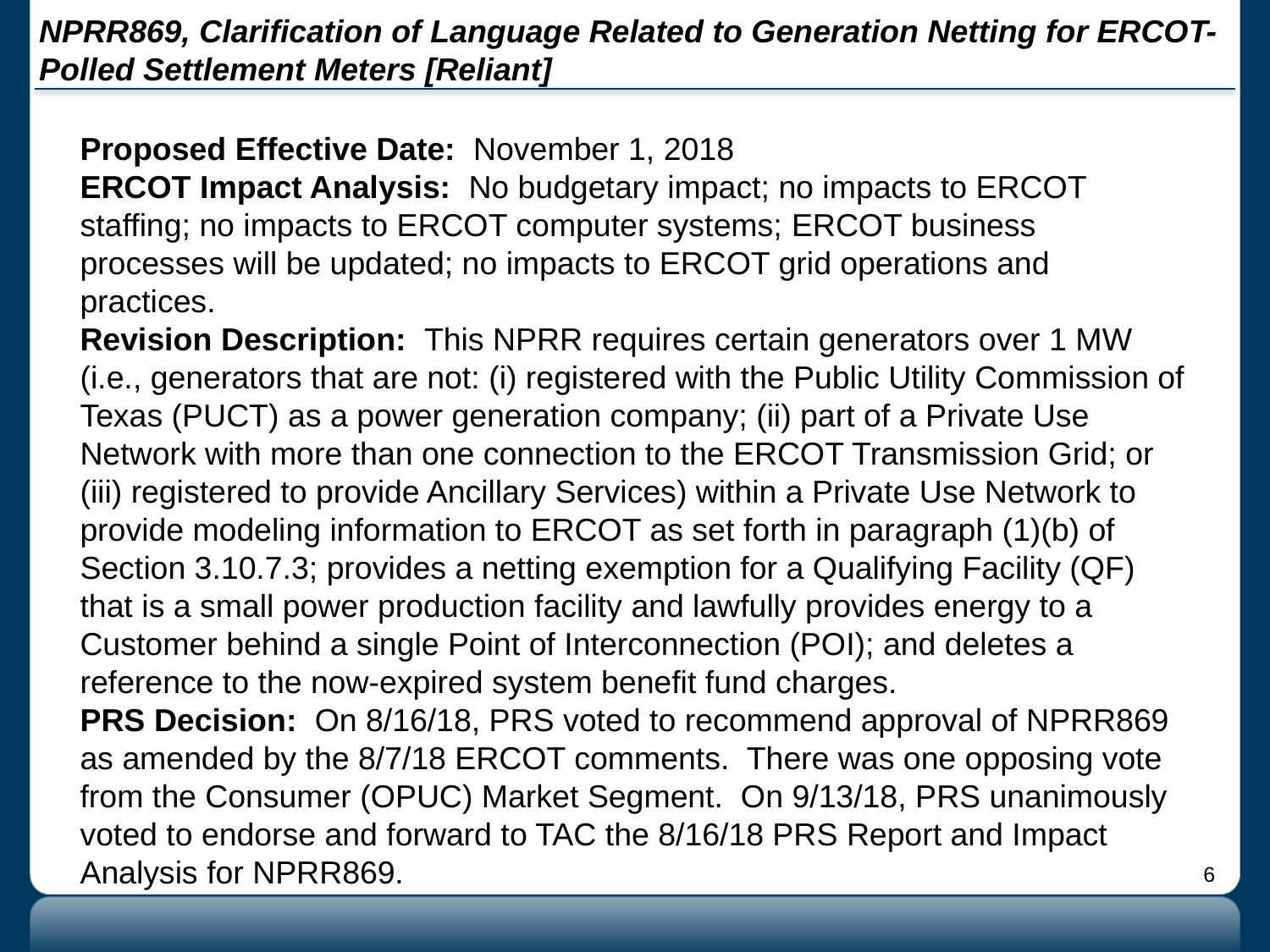

# NPRR869, Clarification of Language Related to Generation Netting for ERCOT-Polled Settlement Meters [Reliant]
Proposed Effective Date:  November 1, 2018
ERCOT Impact Analysis:  No budgetary impact; no impacts to ERCOT staffing; no impacts to ERCOT computer systems; ERCOT business processes will be updated; no impacts to ERCOT grid operations and practices.
Revision Description:  This NPRR requires certain generators over 1 MW (i.e., generators that are not: (i) registered with the Public Utility Commission of Texas (PUCT) as a power generation company; (ii) part of a Private Use Network with more than one connection to the ERCOT Transmission Grid; or (iii) registered to provide Ancillary Services) within a Private Use Network to provide modeling information to ERCOT as set forth in paragraph (1)(b) of Section 3.10.7.3; provides a netting exemption for a Qualifying Facility (QF) that is a small power production facility and lawfully provides energy to a Customer behind a single Point of Interconnection (POI); and deletes a reference to the now-expired system benefit fund charges.
PRS Decision:  On 8/16/18, PRS voted to recommend approval of NPRR869 as amended by the 8/7/18 ERCOT comments.  There was one opposing vote from the Consumer (OPUC) Market Segment.  On 9/13/18, PRS unanimously voted to endorse and forward to TAC the 8/16/18 PRS Report and Impact Analysis for NPRR869.